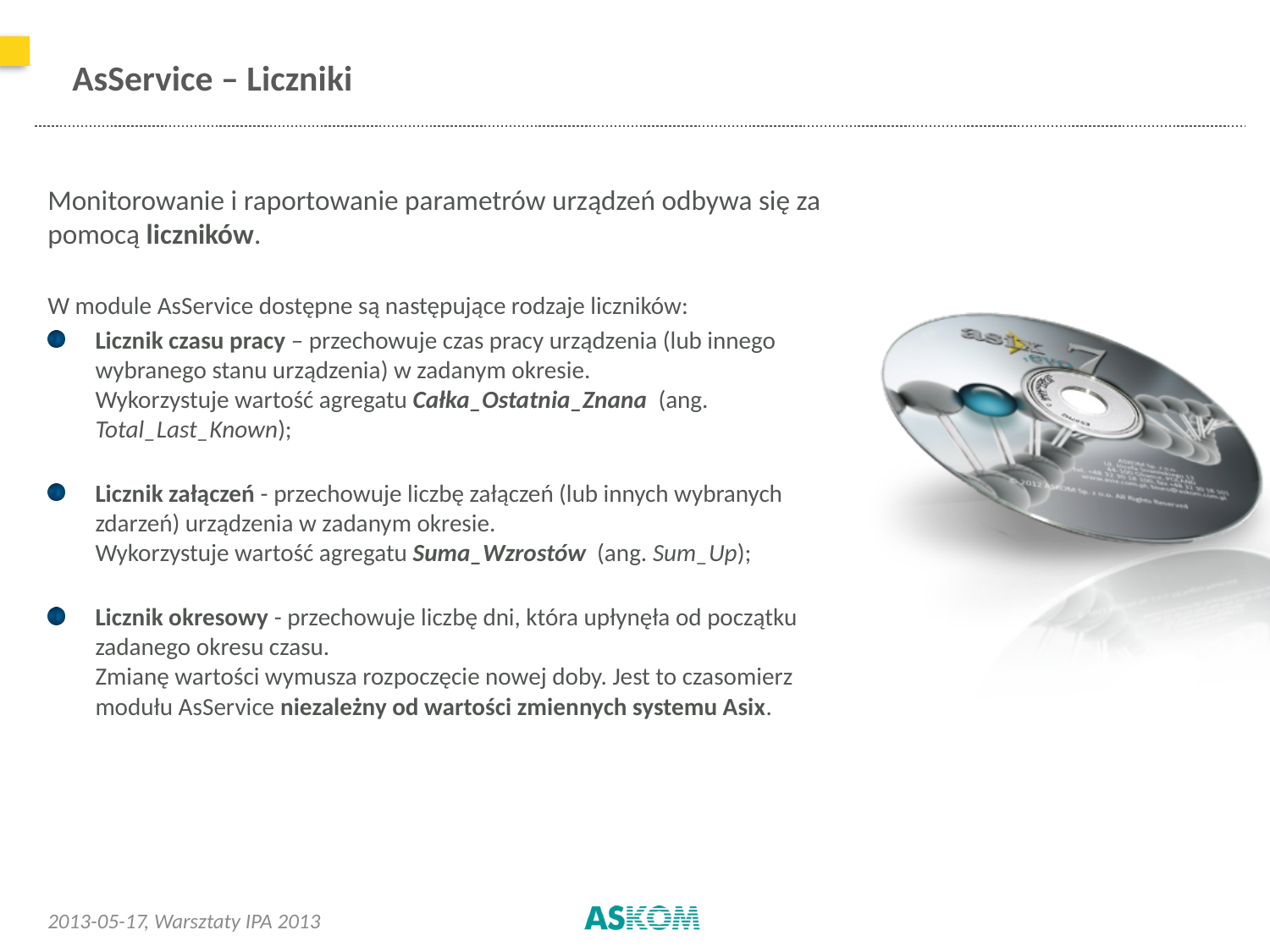

# AsService – Liczniki
Monitorowanie i raportowanie parametrów urządzeń odbywa się za pomocą liczników.

W module AsService dostępne są następujące rodzaje liczników:
Licznik czasu pracy – przechowuje czas pracy urządzenia (lub innego wybranego stanu urządzenia) w zadanym okresie.
Wykorzystuje wartość agregatu Całka_Ostatnia_Znana  (ang. Total_Last_Known);
Licznik załączeń - przechowuje liczbę załączeń (lub innych wybranych zdarzeń) urządzenia w zadanym okresie.
Wykorzystuje wartość agregatu Suma_Wzrostów  (ang. Sum_Up);
Licznik okresowy - przechowuje liczbę dni, która upłynęła od początku zadanego okresu czasu.
Zmianę wartości wymusza rozpoczęcie nowej doby. Jest to czasomierz modułu AsService niezależny od wartości zmiennych systemu Asix.

2013-05-17
, Warsztaty IPA 2013